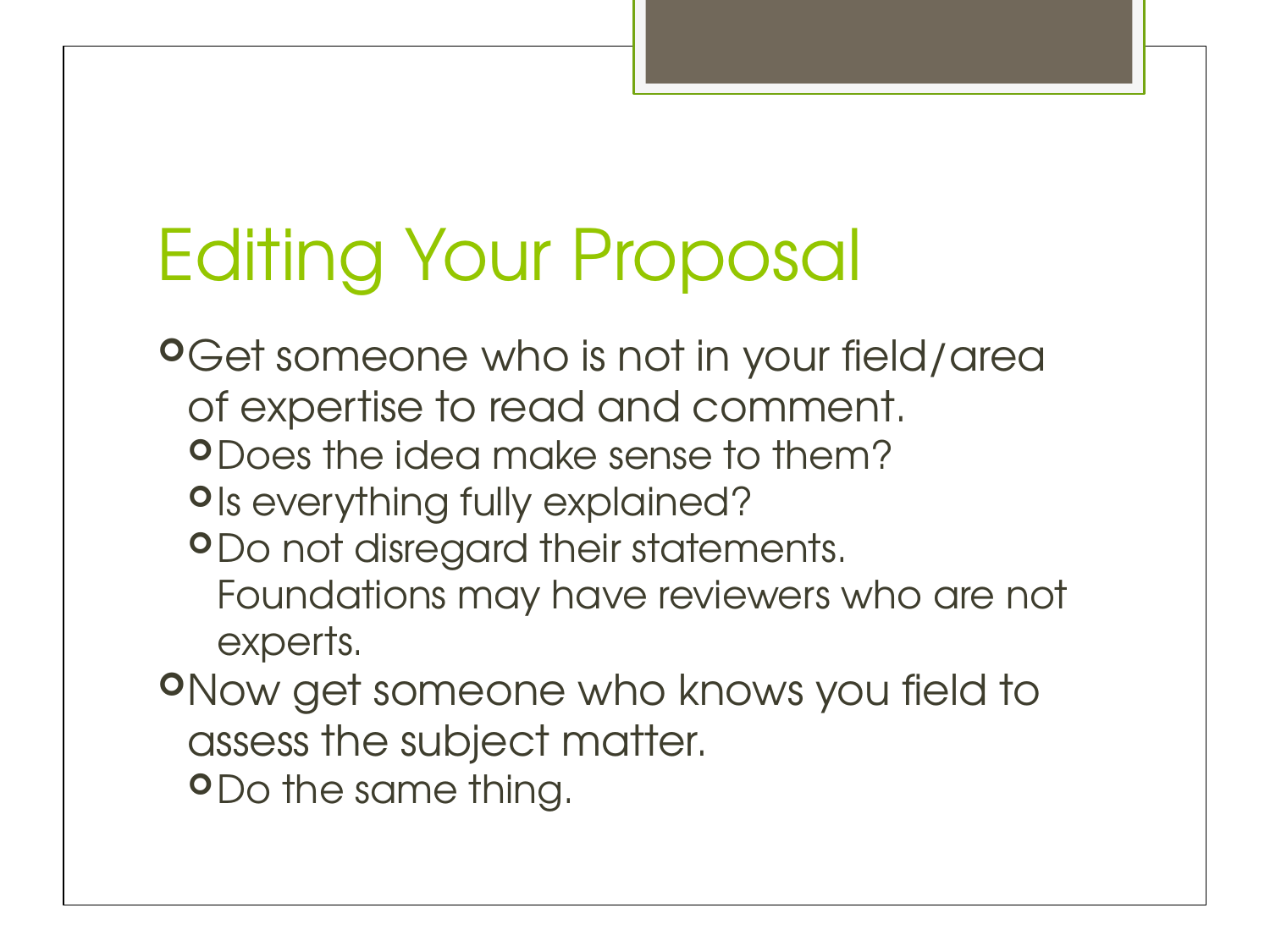

Editing Your Proposal
Get someone who is not in your field/area of expertise to read and comment.
Does the idea make sense to them?
Is everything fully explained?
Do not disregard their statements. Foundations may have reviewers who are not experts.
Now get someone who knows you field to assess the subject matter.
Do the same thing.